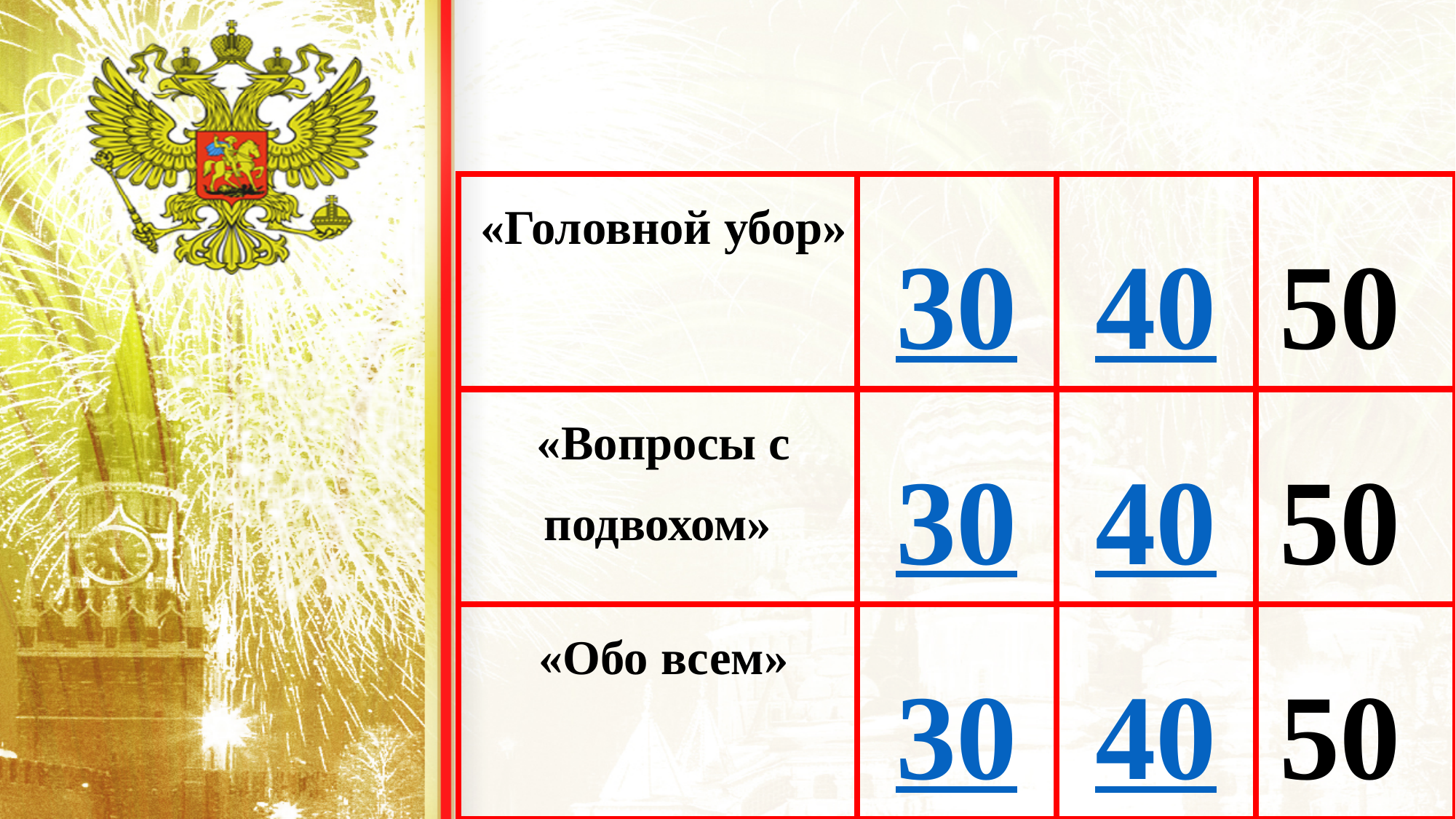

| «Головной убор» | 30 | 40 | 50 |
| --- | --- | --- | --- |
| «Вопросы с подвохом» | 30 | 40 | 50 |
| «Обо всем» | 30 | 40 | 50 |